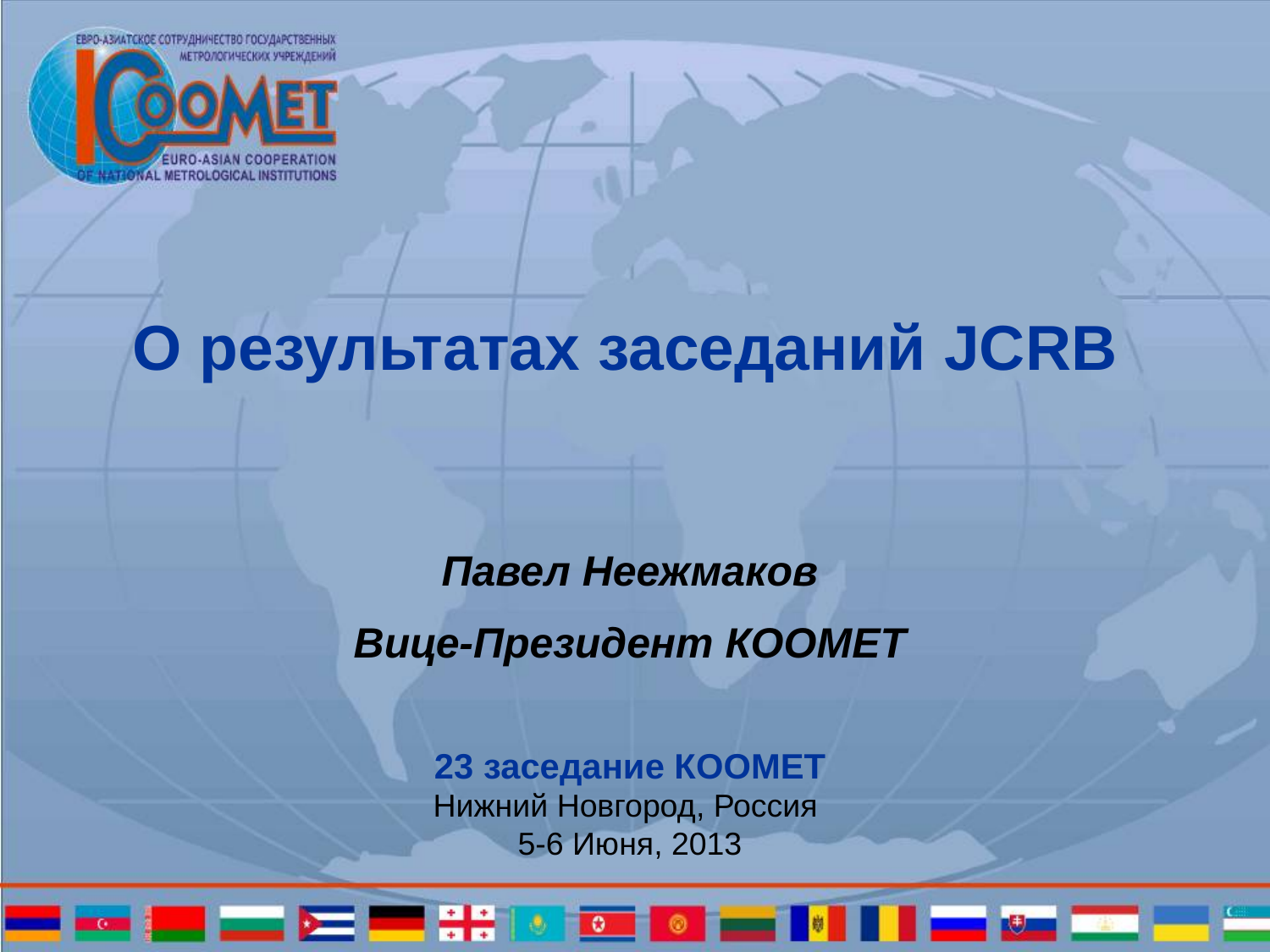

О результатах заседаний JCRB
Павел Неежмаков
Вице-Президент КООМЕТ
23 заседание КOOMET
Нижний Новгород, Россия
5-6 Июня, 2013